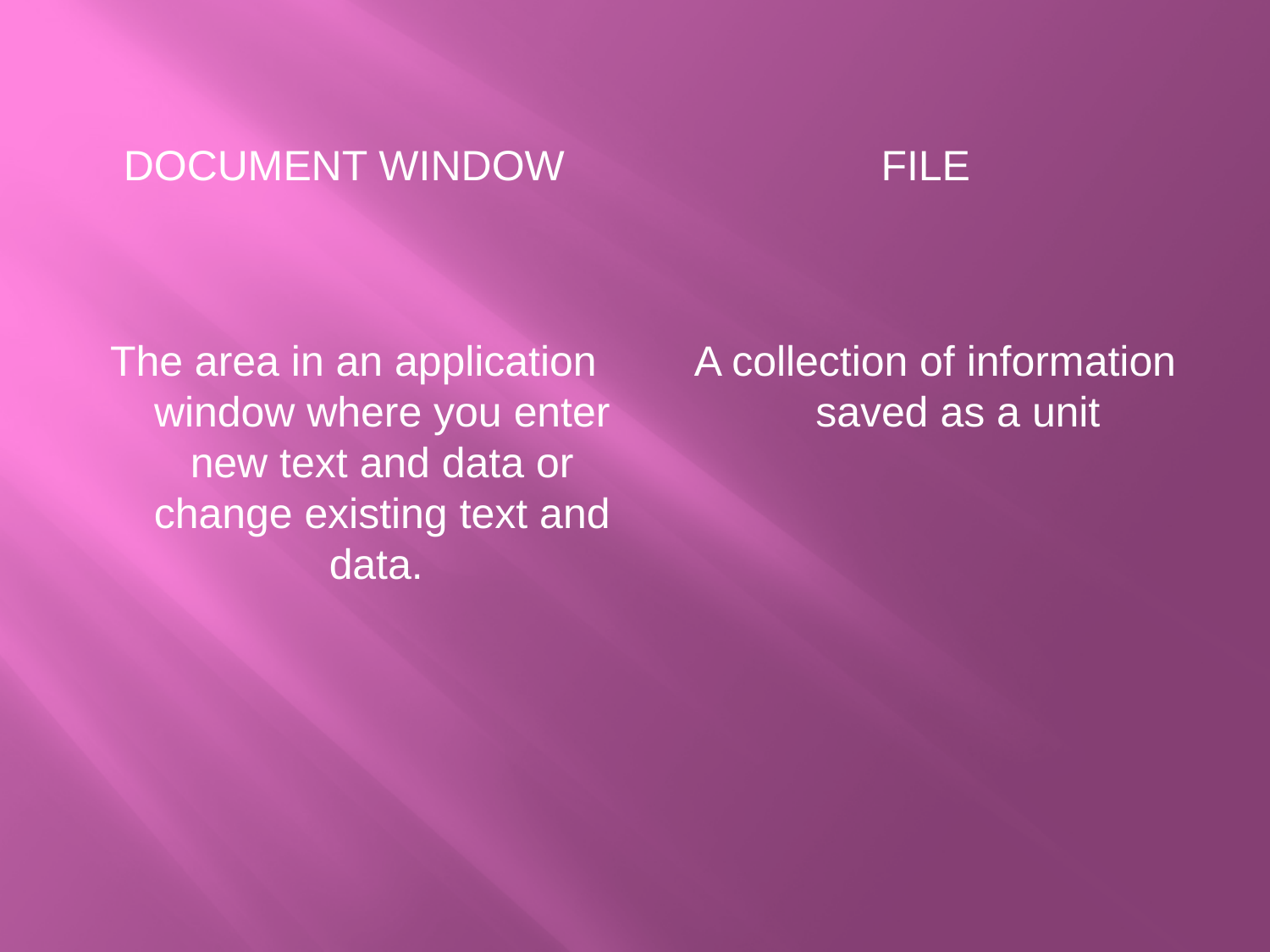

Document window
file
The area in an application window where you enter new text and data or change existing text and data.
A collection of information saved as a unit